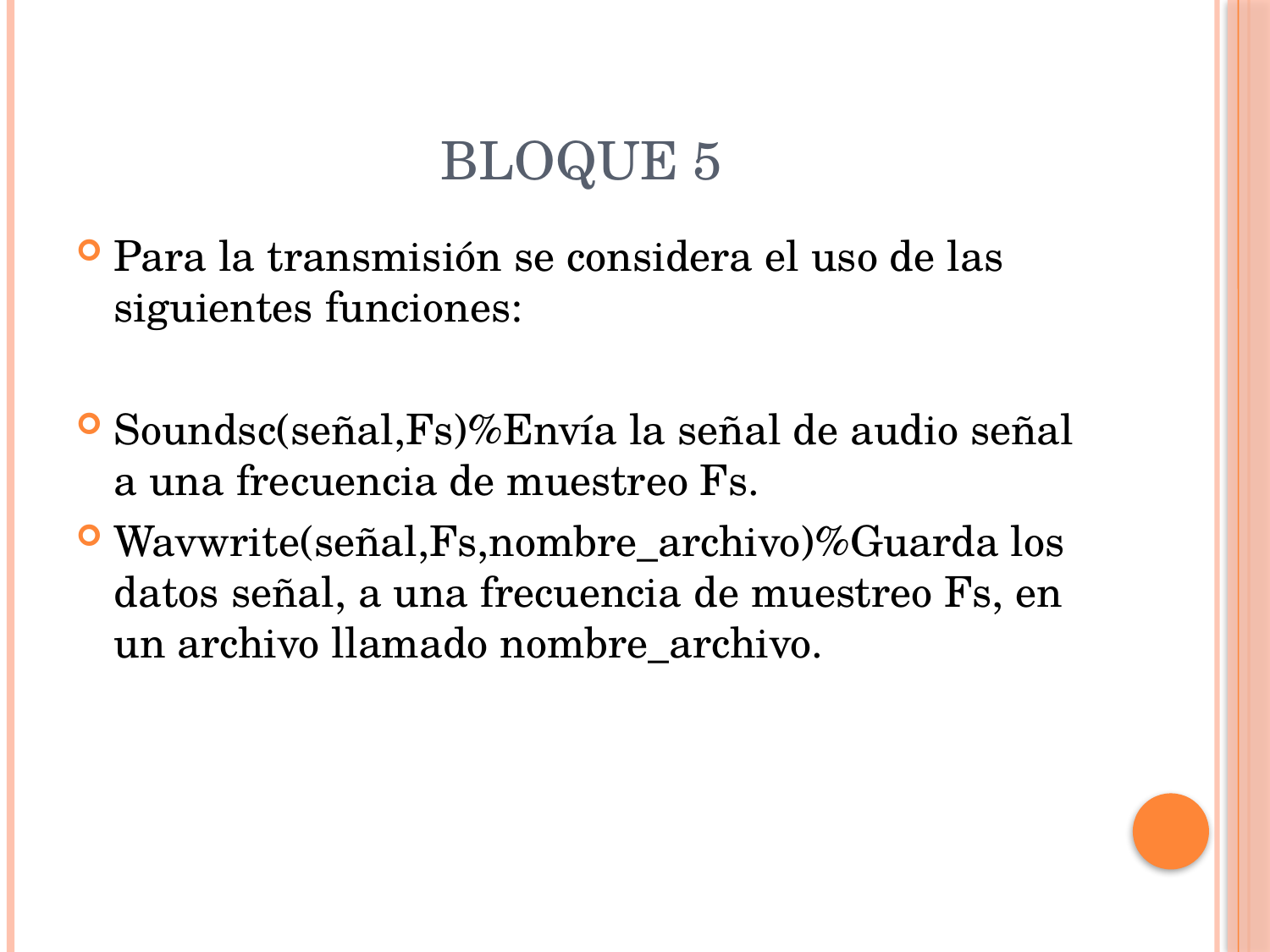

# Bloque 5
Para la transmisión se considera el uso de las siguientes funciones:

Soundsc(señal,Fs)%Envía la señal de audio señal a una frecuencia de muestreo Fs.
Wavwrite(señal,Fs,nombre_archivo)%Guarda los datos señal, a una frecuencia de muestreo Fs, en un archivo llamado nombre_archivo.